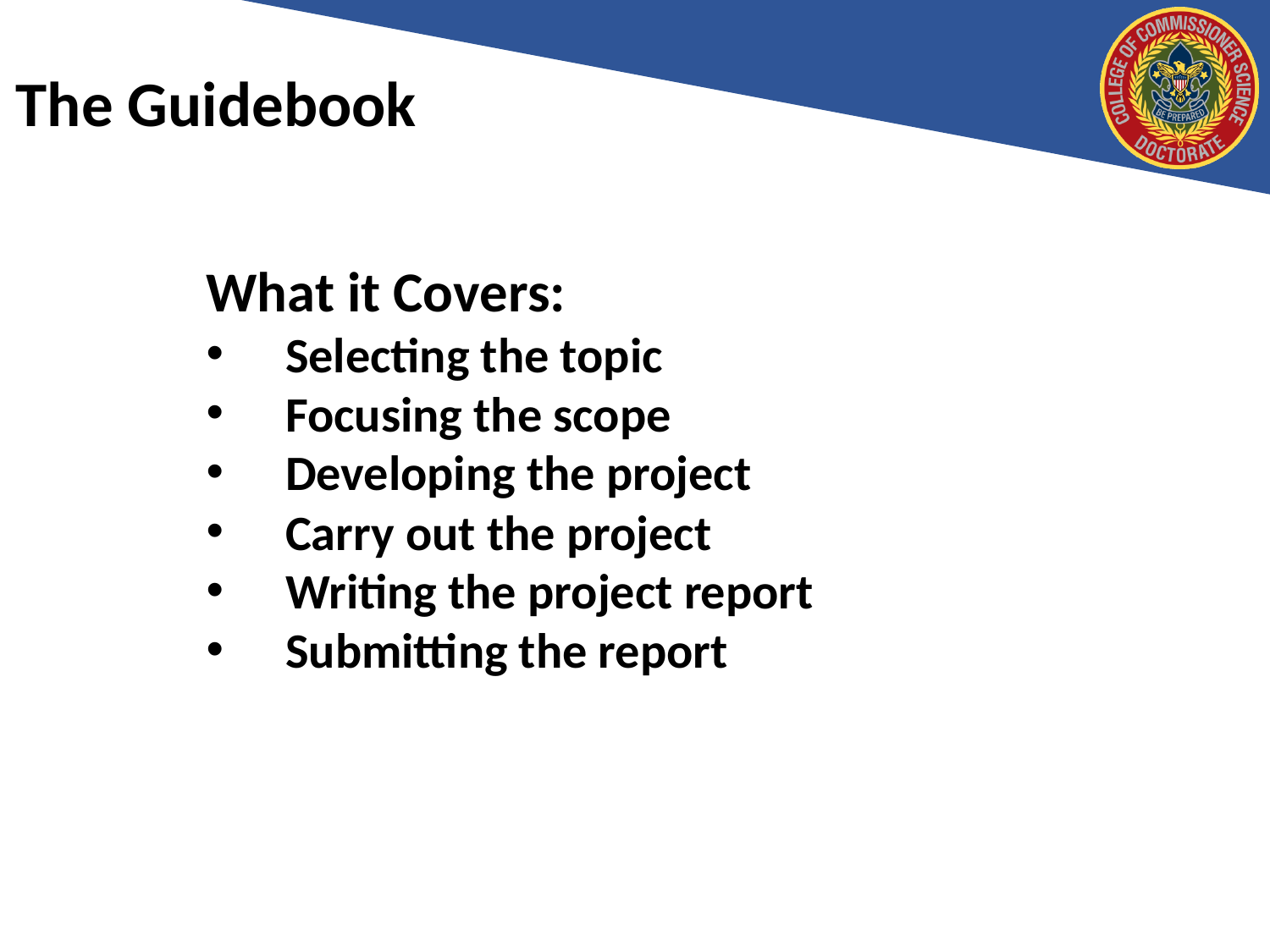

# The Guidebook
What it Covers:
Selecting the topic
Focusing the scope
Developing the project
Carry out the project
Writing the project report
Submitting the report